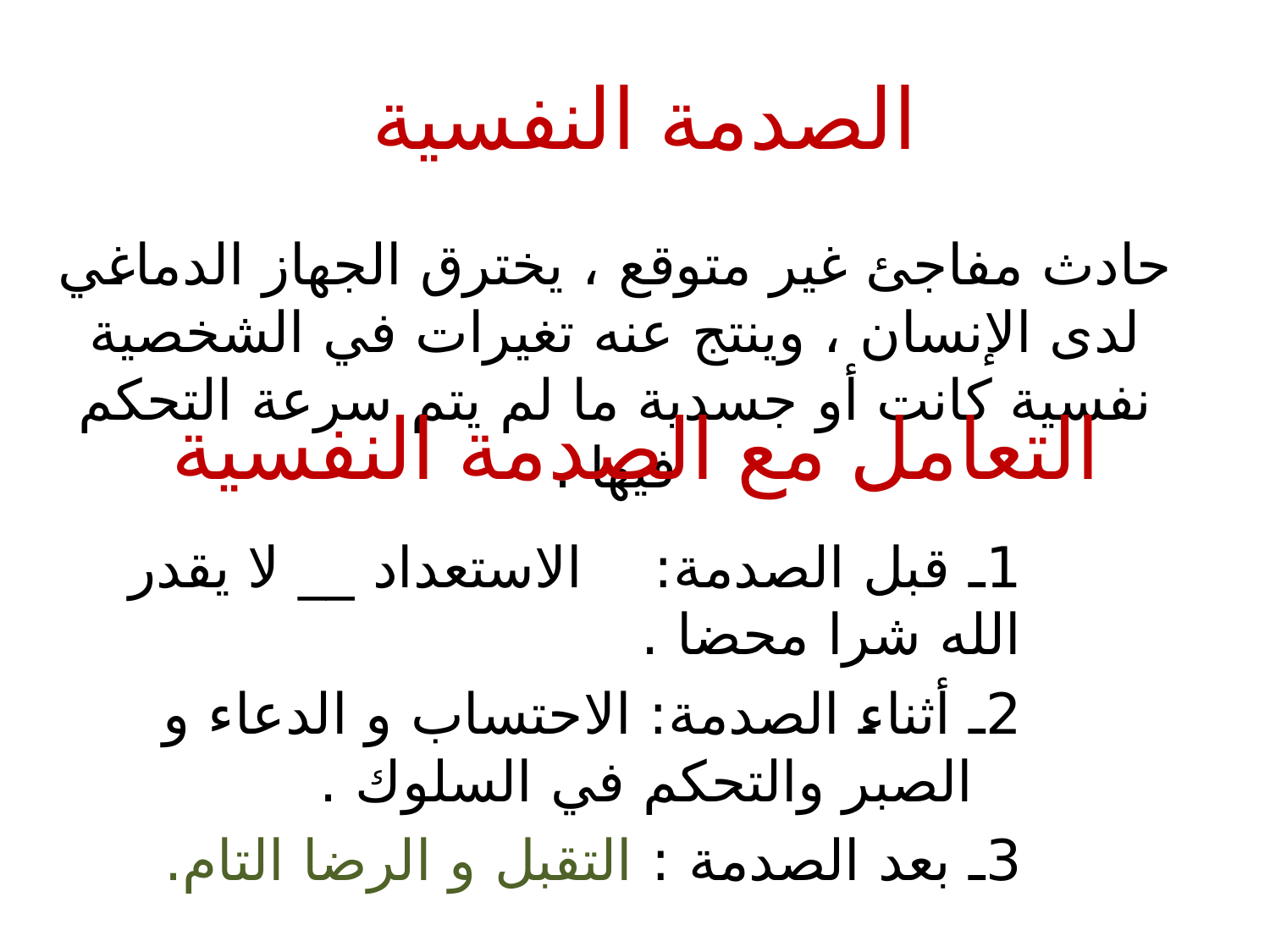

# الصدمة النفسية
حادث مفاجئ غير متوقع ، يخترق الجهاز الدماغي لدى الإنسان ، وينتج عنه تغيرات في الشخصية نفسية كانت أو جسدية ما لم يتم سرعة التحكم فيها .

التعامل مع الصدمة النفسية
1ـ قبل الصدمة:    الاستعداد __ لا يقدر الله شرا محضا .
2ـ أثناء الصدمة: الاحتساب و الدعاء و الصبر والتحكم في السلوك .
3ـ بعد الصدمة : التقبل و الرضا التام.